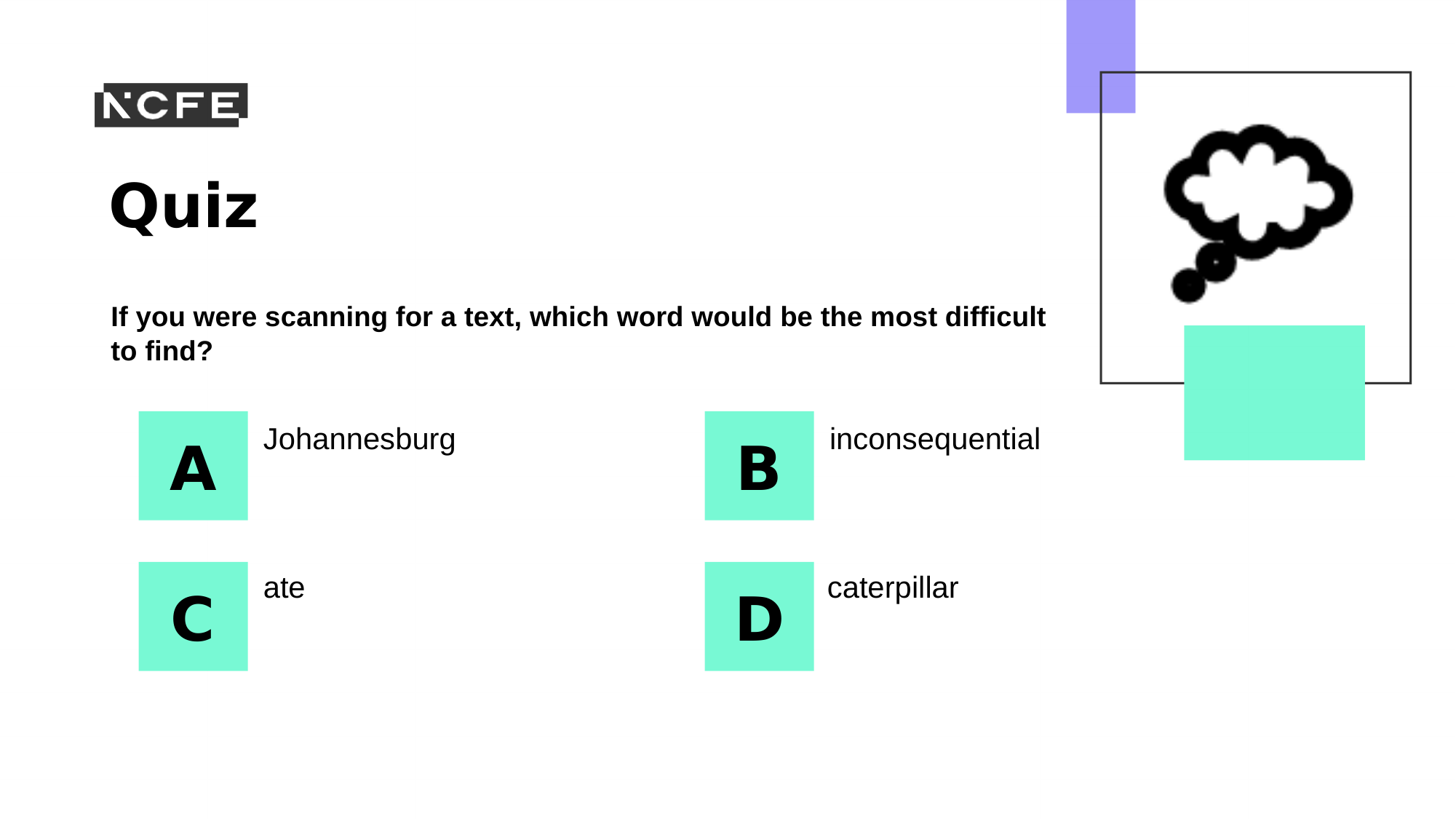

If you were scanning for a text, which word would be the most difficult to find?
Johannesburg
inconsequential

ate

caterpillar